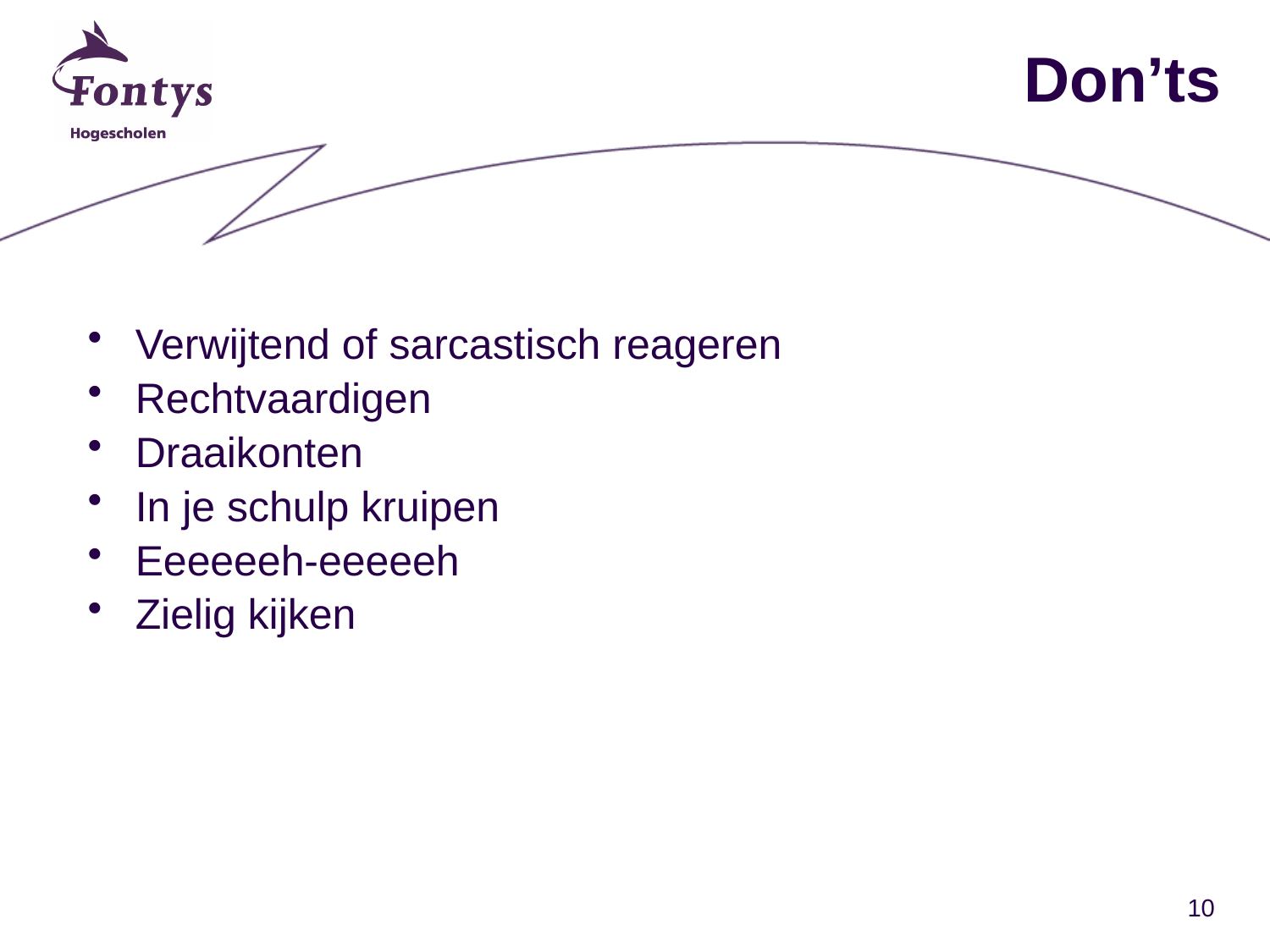

# Don’ts
Verwijtend of sarcastisch reageren
Rechtvaardigen
Draaikonten
In je schulp kruipen
Eeeeeeh-eeeeeh
Zielig kijken